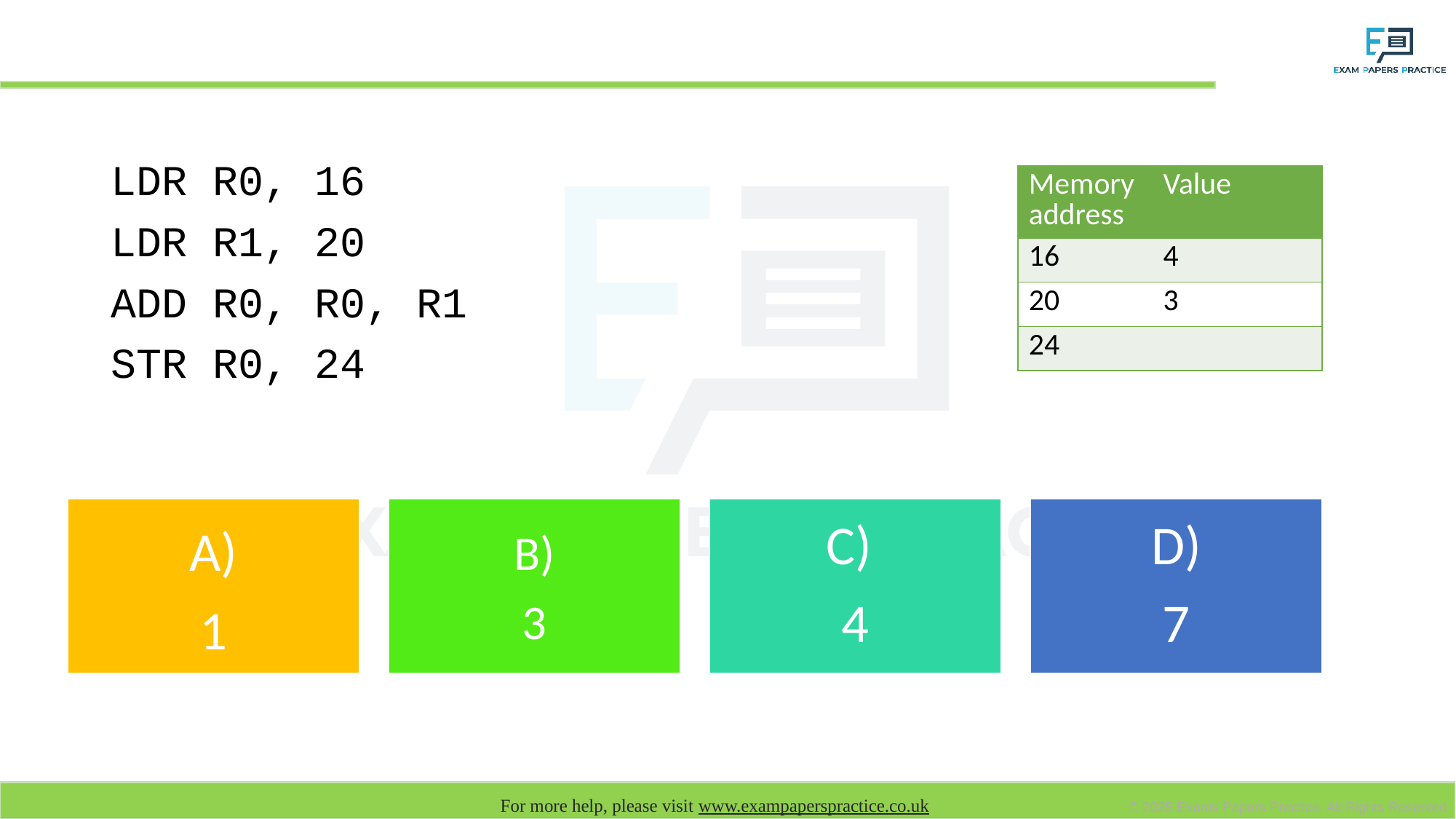

# What value is stored in memory address 24 once the assembly code below has been executed?
LDR R0, 16
LDR R1, 20
ADD R0, R0, R1
STR R0, 24
| Memory address | Value |
| --- | --- |
| 16 | 4 |
| 20 | 3 |
| 24 |  |

A)
1

B)
3

C)
4
D)
7